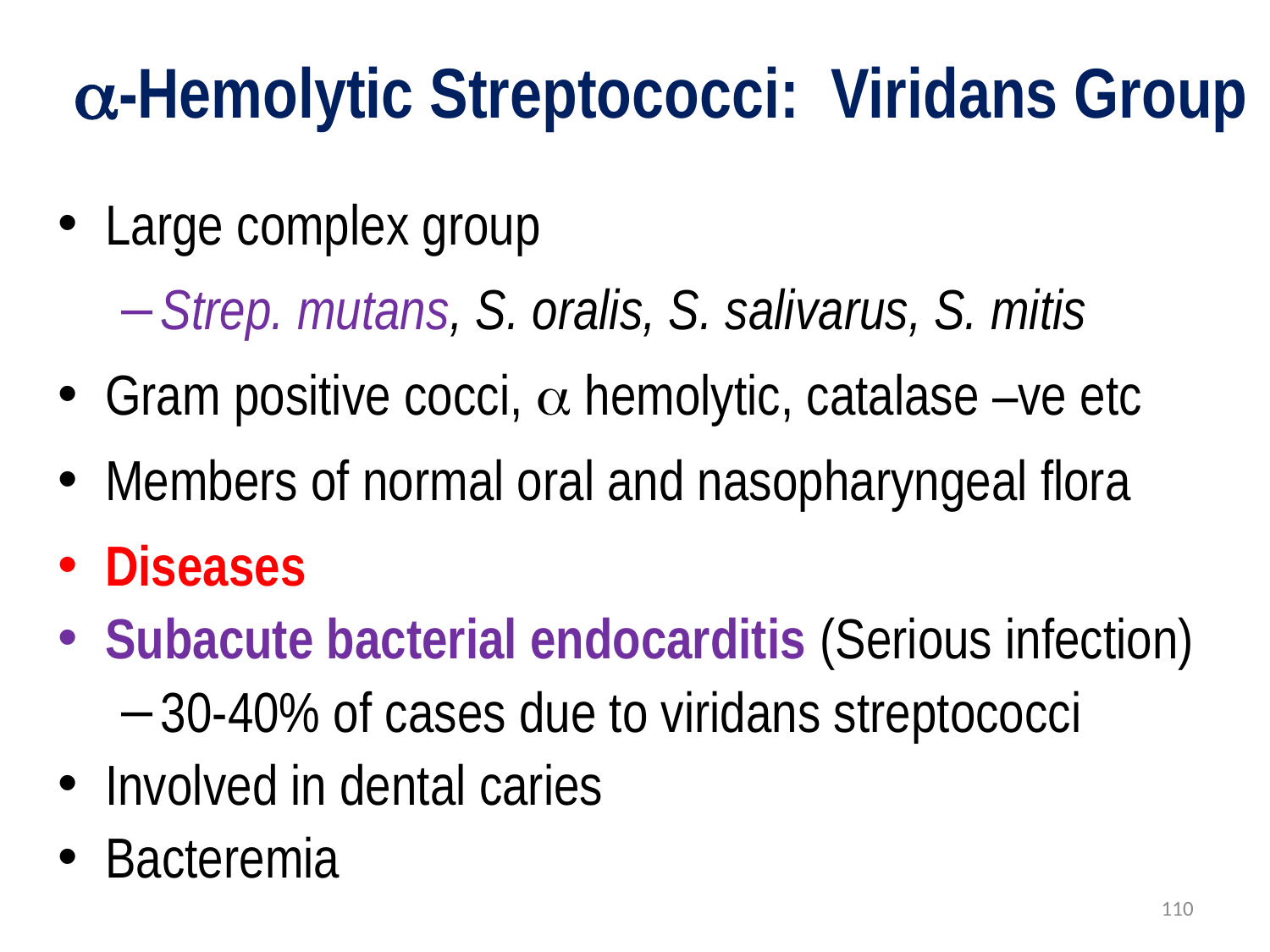

# α-Hemolytic Streptococci:  Viridans Group
Large complex group
Strep. mutans, S. oralis, S. salivarus, S. mitis
Gram positive cocci, α hemolytic, catalase –ve etc
Members of normal oral and nasopharyngeal flora
Diseases
Subacute bacterial endocarditis (Serious infection)
30-40% of cases due to viridans streptococci
Involved in dental caries
Bacteremia

110